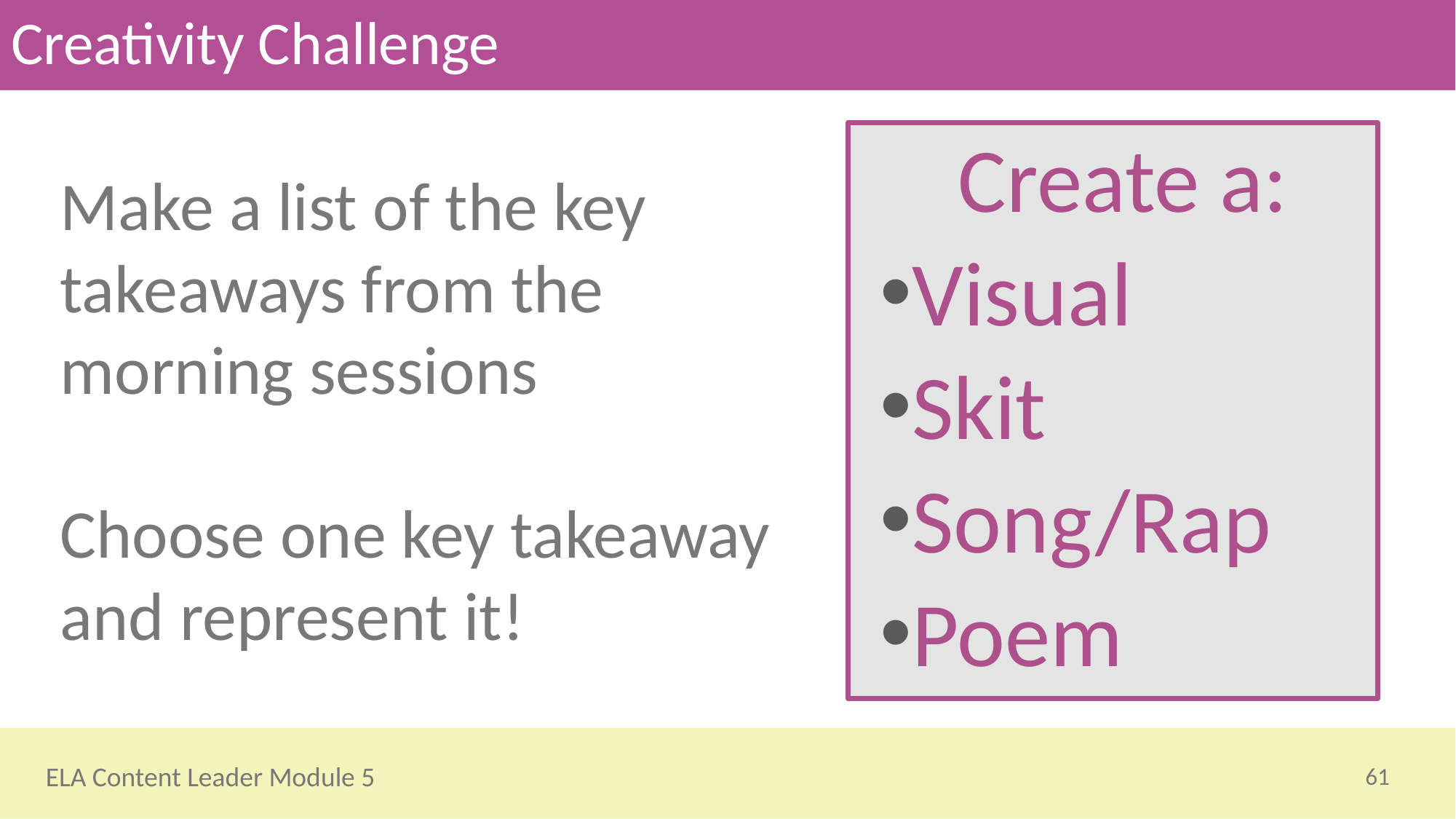

# Creativity Challenge
Create a:
Visual
Skit
Song/Rap
Poem
Make a list of the key takeaways from the morning sessions

Choose one key takeaway and represent it!
61